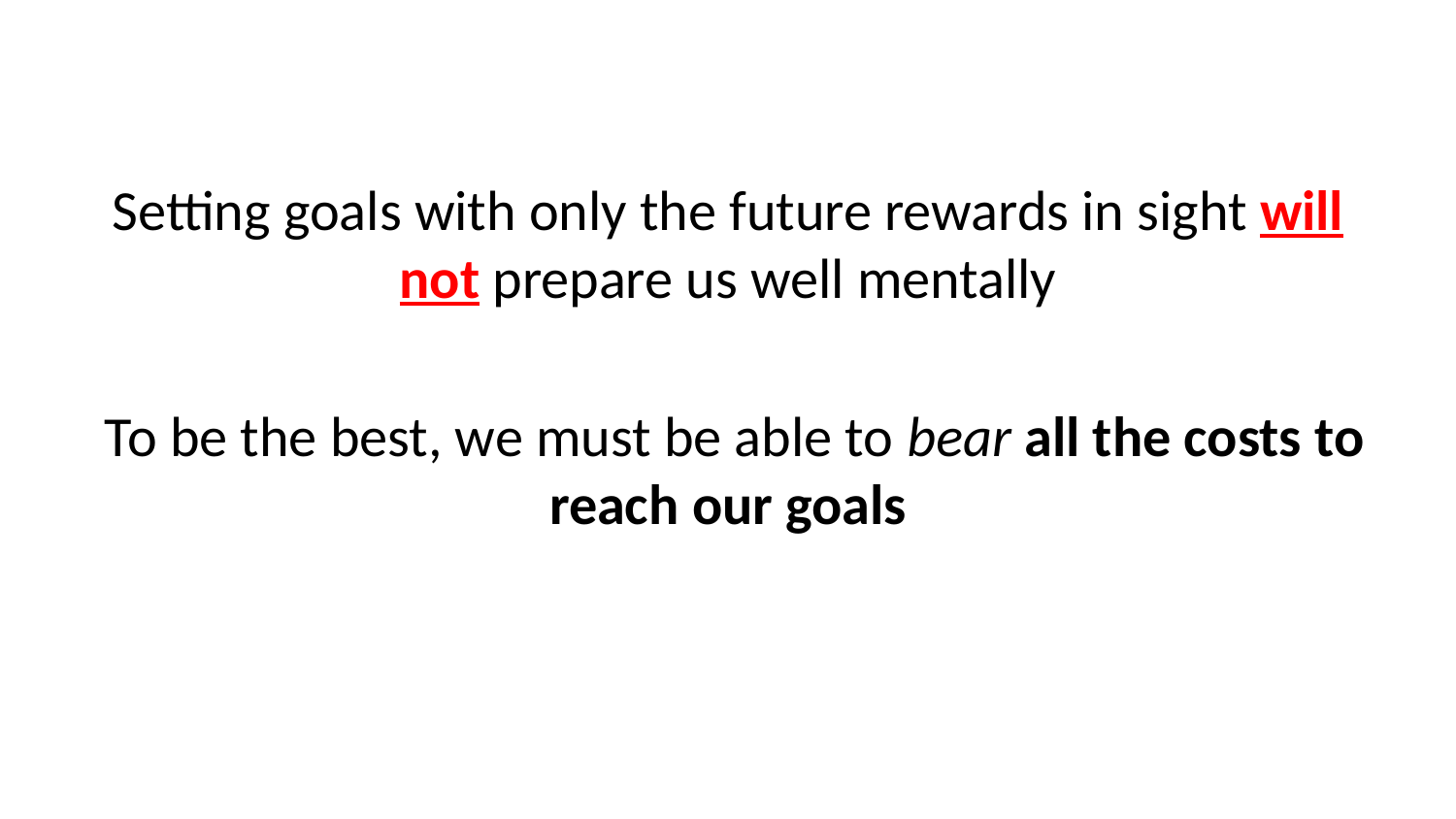

Setting goals with only the future rewards in sight will not prepare us well mentally

 To be the best, we must be able to bear all the costs to reach our goals